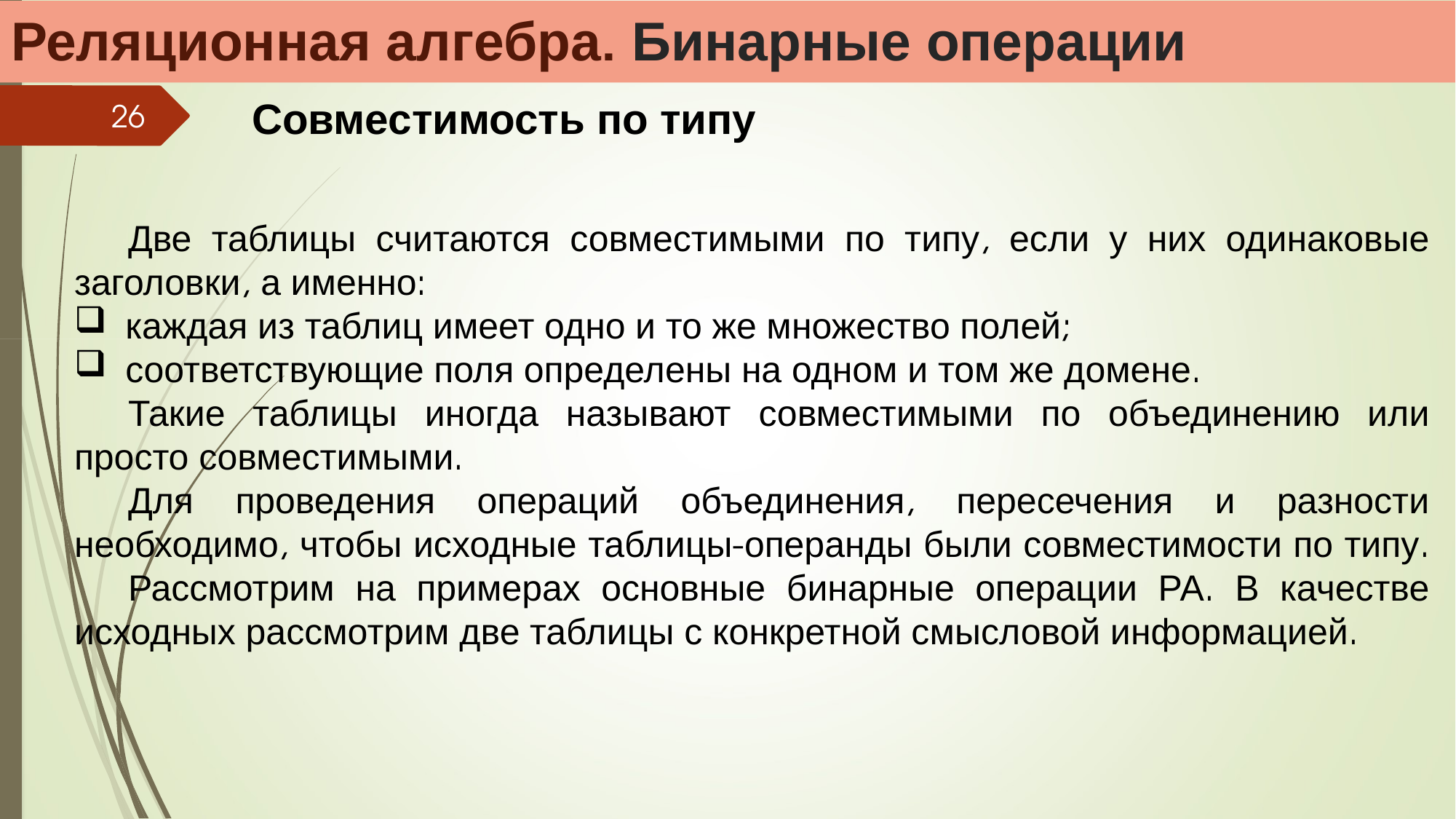

Реляционная алгебра. Бинарные операции
Совместимость по типу
26
Две таблицы считаются совместимыми по типу, если у них одинаковые заголовки, а именно:
 каждая из таблиц имеет одно и то же множество полей;
 соответствующие поля определены на одном и том же домене.
Такие таблицы иногда называют совместимыми по объединению или просто совместимыми.
Для проведения операций объединения, пересечения и разности необходимо, чтобы исходные таблицы-операнды были совместимости по типу.
Рассмотрим на примерах основные бинарные операции РА. В качестве исходных рассмотрим две таблицы с конкретной смысловой информацией.